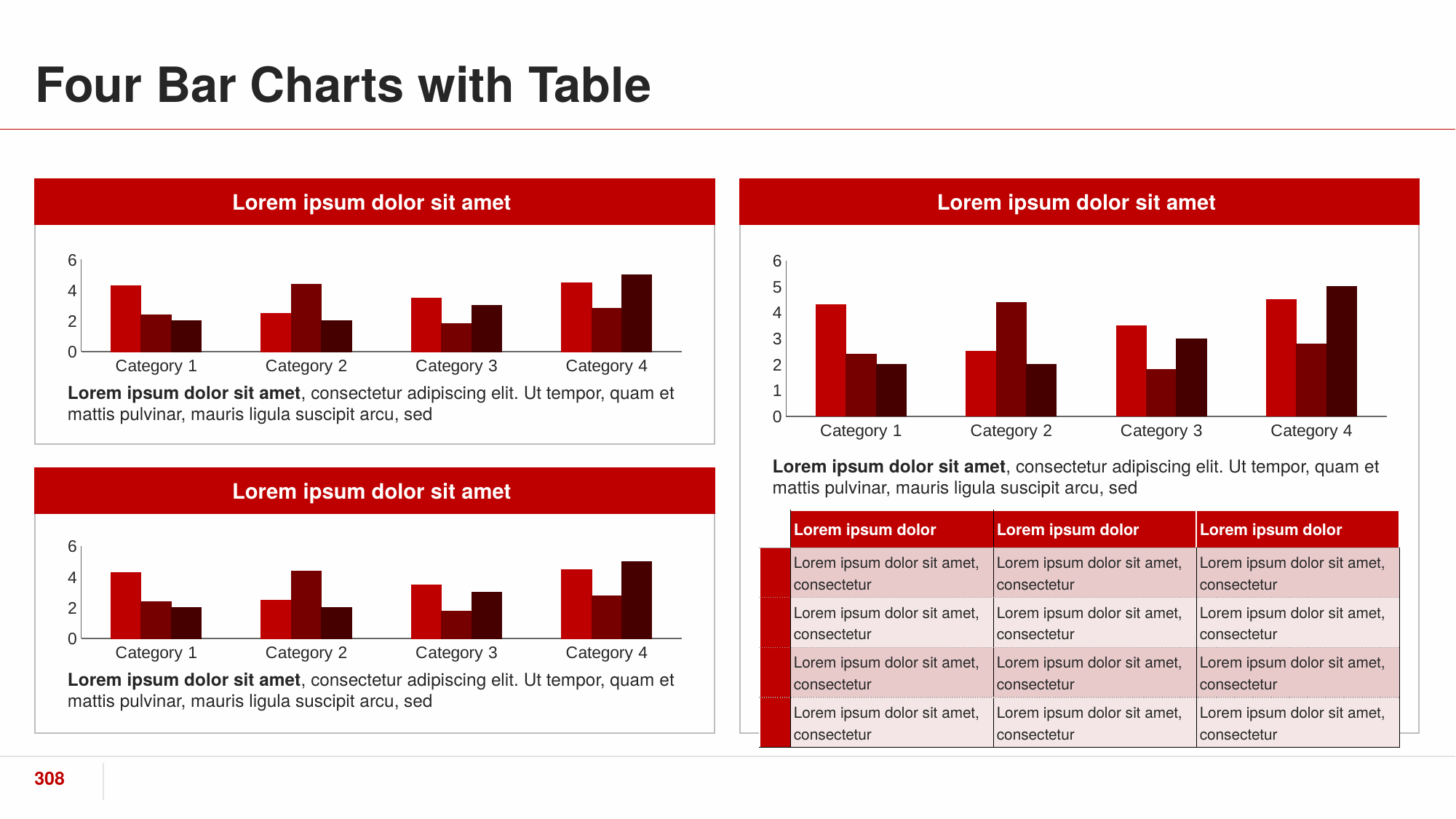

# Four Bar Charts with Table
Lorem ipsum dolor sit amet
Lorem ipsum dolor sit amet

### Chart

| Category | Series 1 | Series 2 | Series 3 |
|---|---|---|---|
| Category 1 | 4.3 | 2.4 | 2.0 |
| Category 2 | 2.5 | 4.4 | 2.0 |
| Category 3 | 3.5 | 1.8 | 3.0 |
| Category 4 | 4.5 | 2.8 | 5.0 |

### Chart

| Category | Series 1 | Series 2 | Series 3 |
|---|---|---|---|
| Category 1 | 4.3 | 2.4 | 2.0 |
| Category 2 | 2.5 | 4.4 | 2.0 |
| Category 3 | 3.5 | 1.8 | 3.0 |
| Category 4 | 4.5 | 2.8 | 5.0 |
Lorem ipsum dolor sit amet, consectetur adipiscing elit. Ut tempor, quam et mattis pulvinar, mauris ligula suscipit arcu, sed
Lorem ipsum dolor sit amet, consectetur adipiscing elit. Ut tempor, quam et mattis pulvinar, mauris ligula suscipit arcu, sed
Lorem ipsum dolor sit amet
|  | Lorem ipsum dolor | Lorem ipsum dolor | Lorem ipsum dolor |
| --- | --- | --- | --- |
| A | Lorem ipsum dolor sit amet, consectetur | Lorem ipsum dolor sit amet, consectetur | Lorem ipsum dolor sit amet, consectetur |
| B | Lorem ipsum dolor sit amet, consectetur | Lorem ipsum dolor sit amet, consectetur | Lorem ipsum dolor sit amet, consectetur |
| C | Lorem ipsum dolor sit amet, consectetur | Lorem ipsum dolor sit amet, consectetur | Lorem ipsum dolor sit amet, consectetur |
| D | Lorem ipsum dolor sit amet, consectetur | Lorem ipsum dolor sit amet, consectetur | Lorem ipsum dolor sit amet, consectetur |

### Chart

| Category | Series 1 | Series 2 | Series 3 |
|---|---|---|---|
| Category 1 | 4.3 | 2.4 | 2.0 |
| Category 2 | 2.5 | 4.4 | 2.0 |
| Category 3 | 3.5 | 1.8 | 3.0 |
| Category 4 | 4.5 | 2.8 | 5.0 |
Lorem ipsum dolor sit amet, consectetur adipiscing elit. Ut tempor, quam et mattis pulvinar, mauris ligula suscipit arcu, sed
308